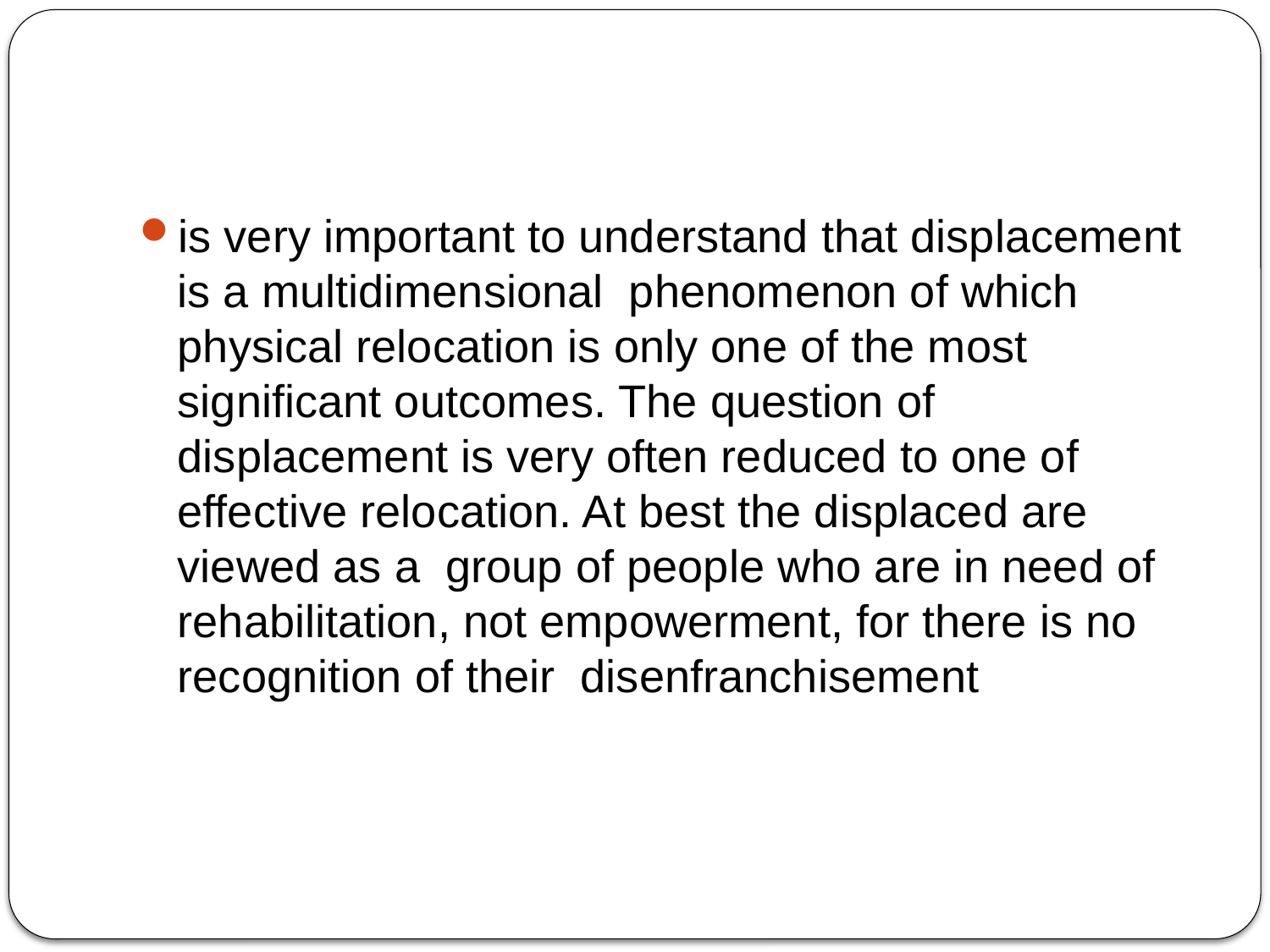

#
is very important to understand that displacement is a multidimensional  phenomenon of which physical relocation is only one of the most significant outcomes. The question of  displacement is very often reduced to one of effective relocation. At best the displaced are viewed as a  group of people who are in need of rehabilitation, not empowerment, for there is no recognition of their  disenfranchisement